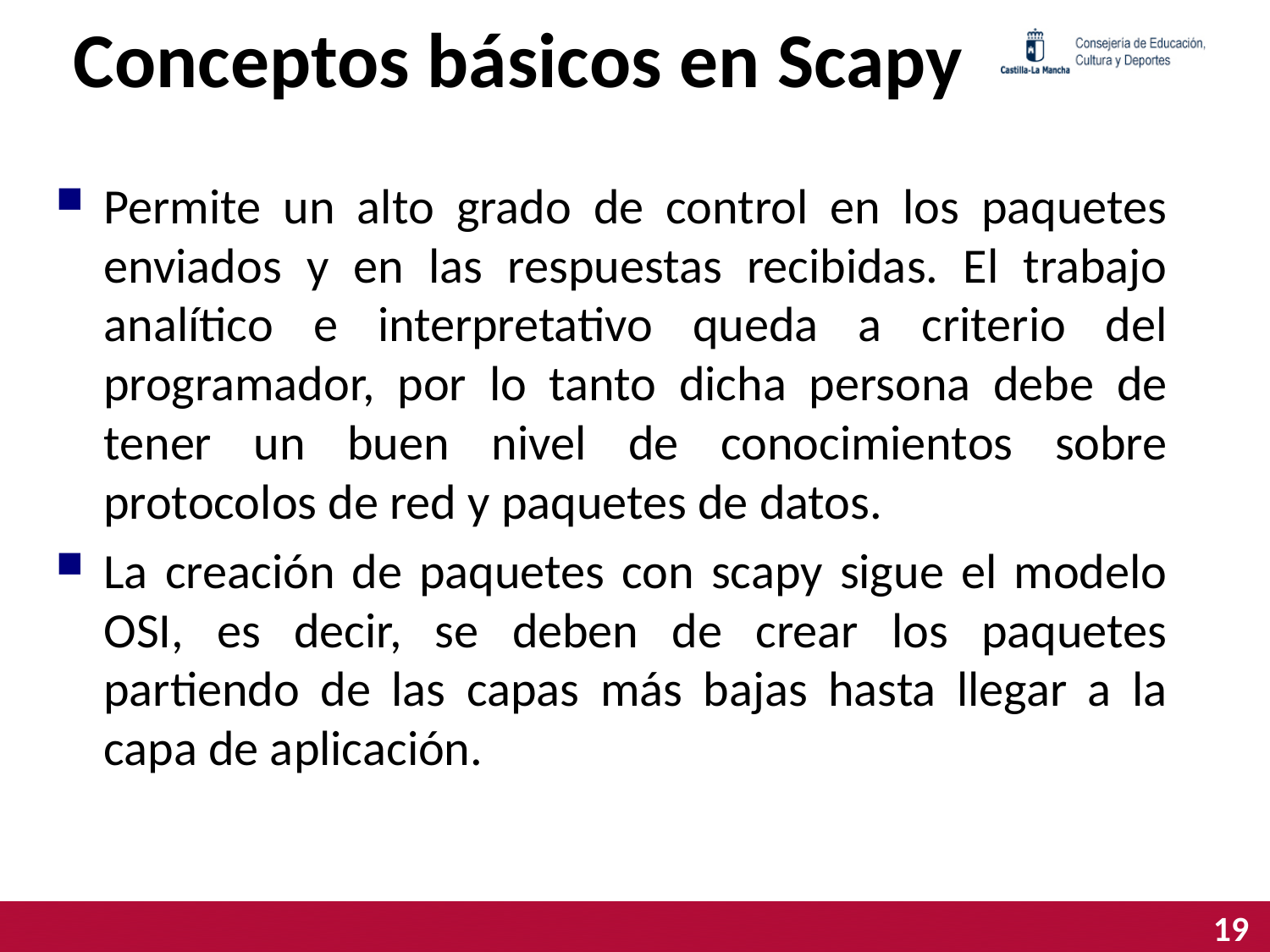

# Conceptos básicos en Scapy
Permite un alto grado de control en los paquetes enviados y en las respuestas recibidas. El trabajo analítico e interpretativo queda a criterio del programador, por lo tanto dicha persona debe de tener un buen nivel de conocimientos sobre protocolos de red y paquetes de datos.
La creación de paquetes con scapy sigue el modelo OSI, es decir, se deben de crear los paquetes partiendo de las capas más bajas hasta llegar a la capa de aplicación.